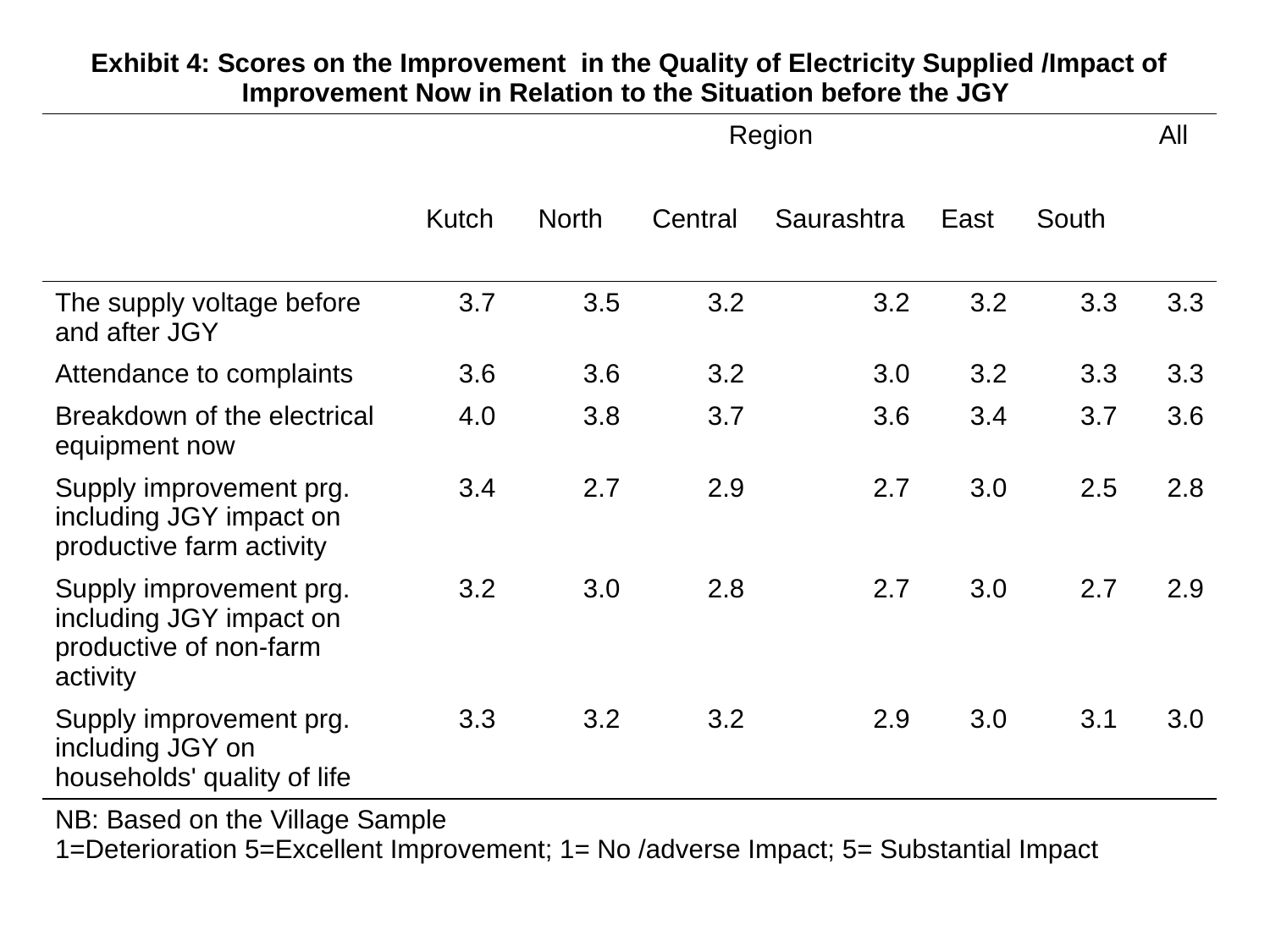

| Exhibit 4: Scores on the Improvement in the Quality of Electricity Supplied /Impact of Improvement Now in Relation to the Situation before the JGY |  |  |  |  |  |  |  |
| --- | --- | --- | --- | --- | --- | --- | --- |
|  | Region |  |  |  |  |  | All |
|  | Kutch | North | Central | Saurashtra | East | South |  |
| The supply voltage before and after JGY | 3.7 | 3.5 | 3.2 | 3.2 | 3.2 | 3.3 | 3.3 |
| Attendance to complaints | 3.6 | 3.6 | 3.2 | 3.0 | 3.2 | 3.3 | 3.3 |
| Breakdown of the electrical equipment now | 4.0 | 3.8 | 3.7 | 3.6 | 3.4 | 3.7 | 3.6 |
| Supply improvement prg. including JGY impact on productive farm activity | 3.4 | 2.7 | 2.9 | 2.7 | 3.0 | 2.5 | 2.8 |
| Supply improvement prg. including JGY impact on productive of non-farm activity | 3.2 | 3.0 | 2.8 | 2.7 | 3.0 | 2.7 | 2.9 |
| Supply improvement prg. including JGY on households' quality of life | 3.3 | 3.2 | 3.2 | 2.9 | 3.0 | 3.1 | 3.0 |
| NB: Based on the Village Sample 1=Deterioration 5=Excellent Improvement; 1= No /adverse Impact; 5= Substantial Impact |  |  |  |  |  |  |  |